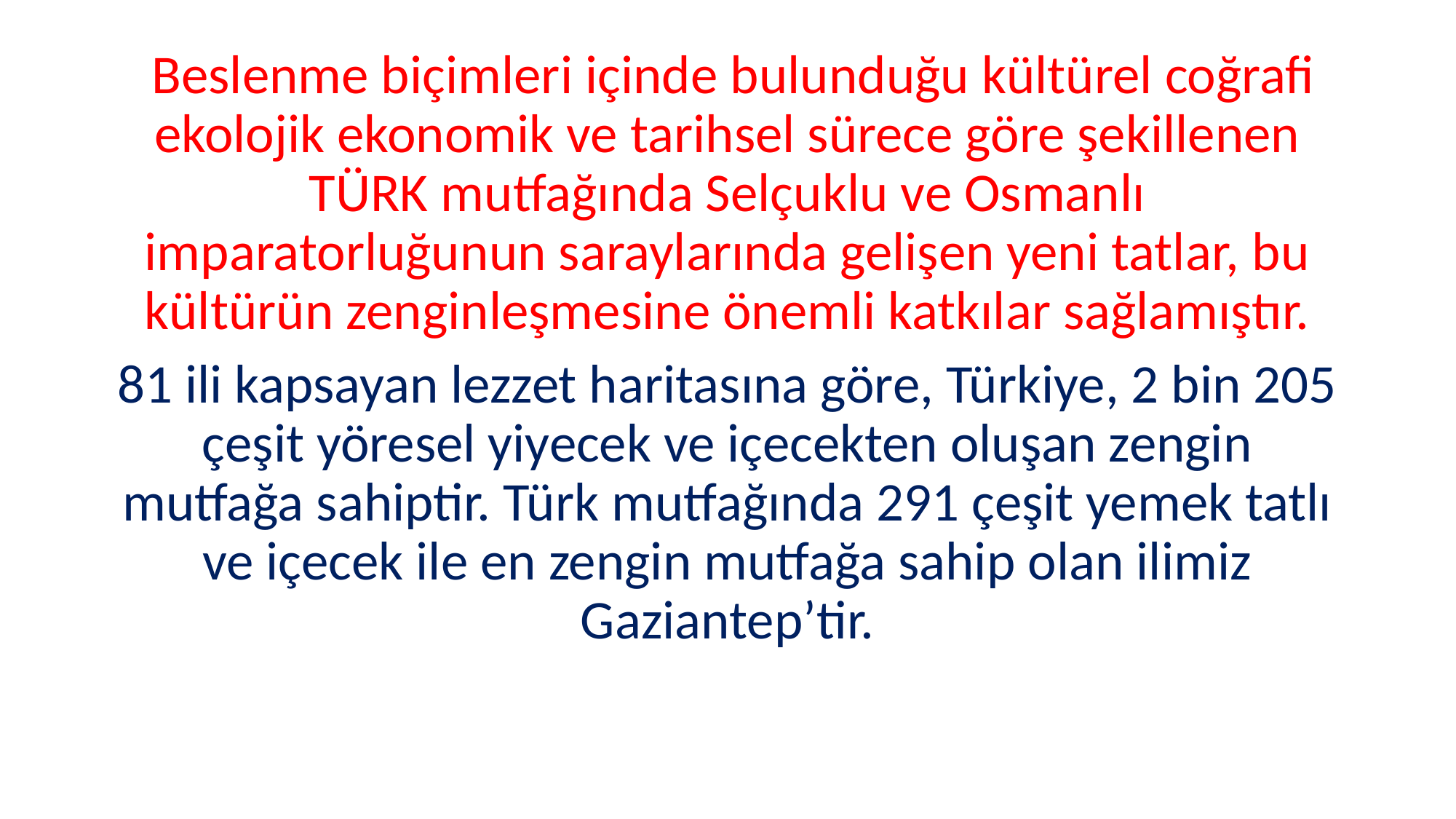

Beslenme biçimleri içinde bulunduğu kültürel coğrafi ekolojik ekonomik ve tarihsel sürece göre şekillenen TÜRK mutfağında Selçuklu ve Osmanlı imparatorluğunun saraylarında gelişen yeni tatlar, bu kültürün zenginleşmesine önemli katkılar sağlamıştır.
81 ili kapsayan lezzet haritasına göre, Türkiye, 2 bin 205 çeşit yöresel yiyecek ve içecekten oluşan zengin mutfağa sahiptir. Türk mutfağında 291 çeşit yemek tatlı ve içecek ile en zengin mutfağa sahip olan ilimiz Gaziantep’tir.